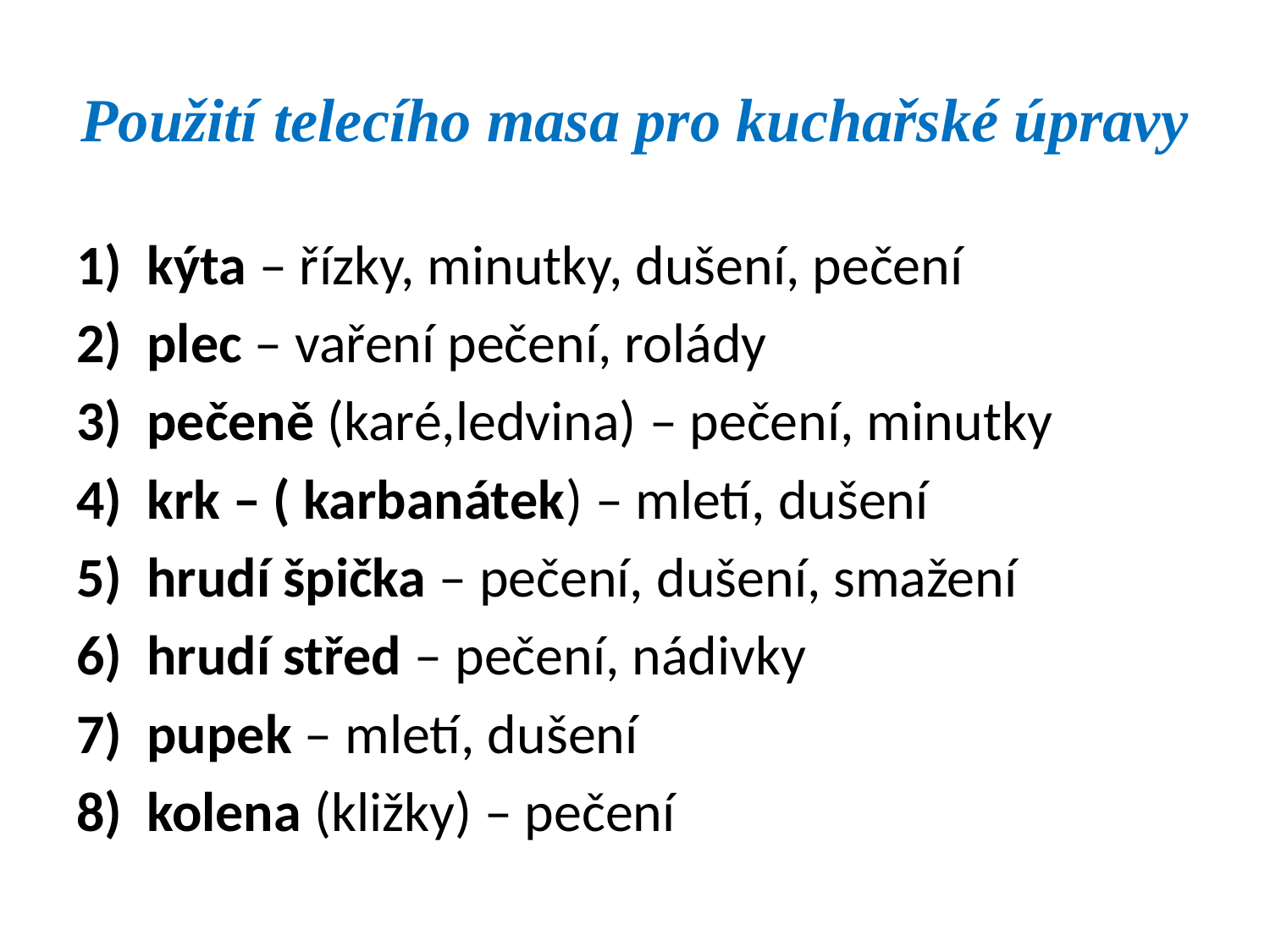

# Použití telecího masa pro kuchařské úpravy
kýta – řízky, minutky, dušení, pečení
plec – vaření pečení, rolády
pečeně (karé,ledvina) – pečení, minutky
krk – ( karbanátek) – mletí, dušení
hrudí špička – pečení, dušení, smažení
hrudí střed – pečení, nádivky
pupek – mletí, dušení
kolena (kližky) – pečení